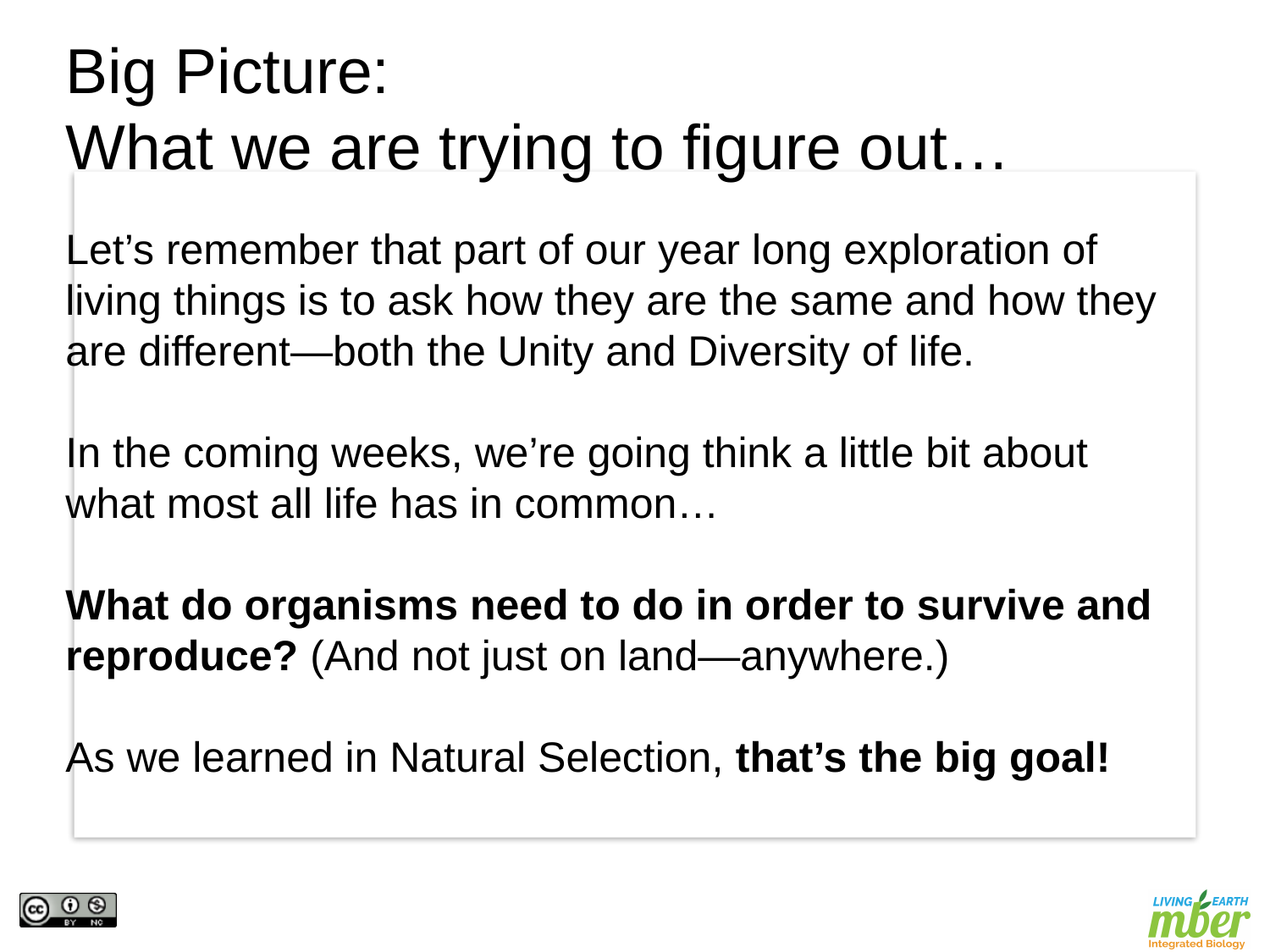

Big Picture:
What we are trying to figure out…

Let’s remember that part of our year long exploration of living things is to ask how they are the same and how they are different—both the Unity and Diversity of life.

In the coming weeks, we’re going think a little bit about what most all life has in common…

What do organisms need to do in order to survive and reproduce? (And not just on land—anywhere.)

As we learned in Natural Selection, that’s the big goal!